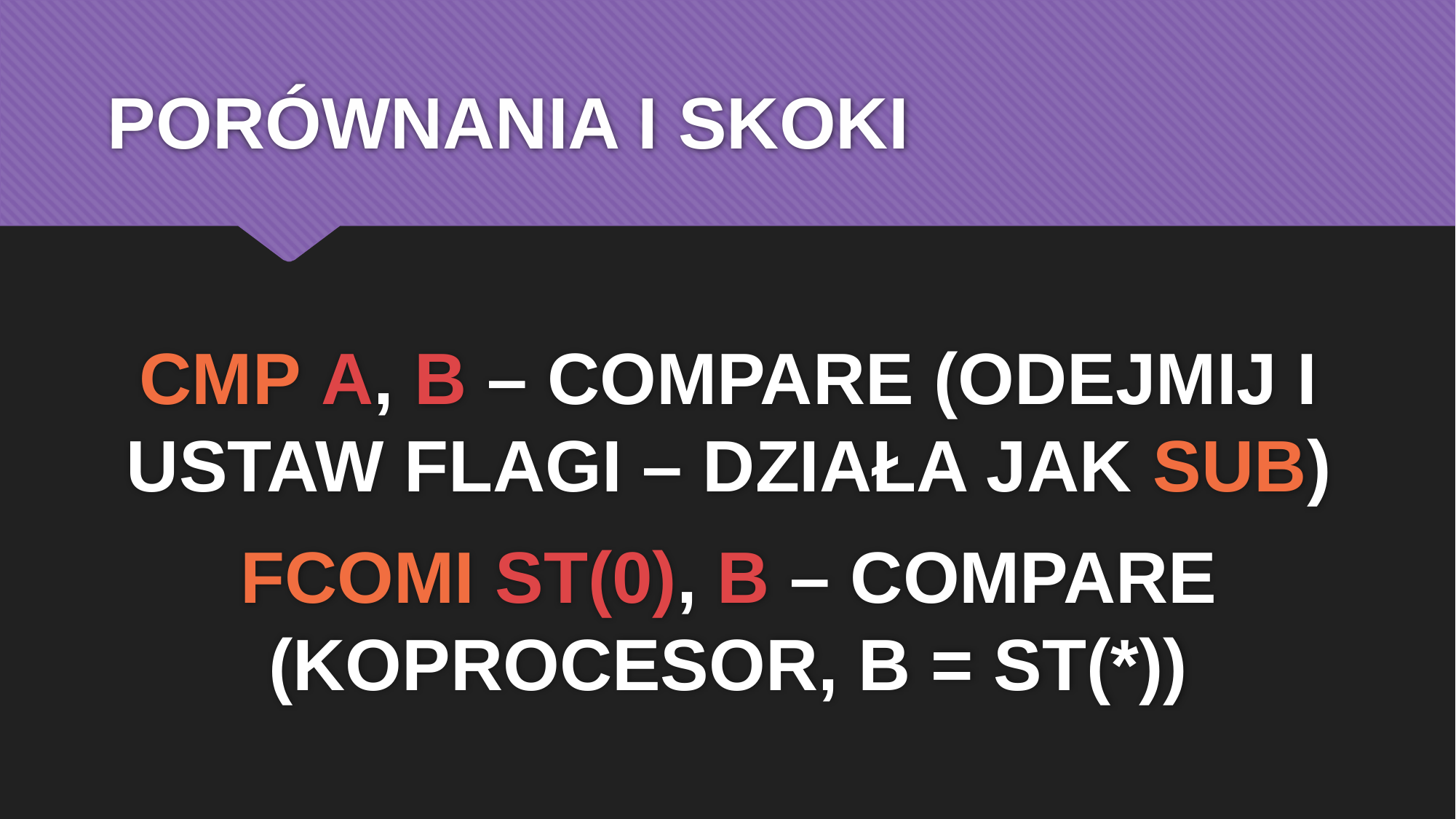

# PORÓWNANIA I SKOKI
CMP A, B – COMPARE (ODEJMIJ I USTAW FLAGI – DZIAŁA JAK SUB)
FCOMI ST(0), B – COMPARE (KOPROCESOR, B = ST(*))